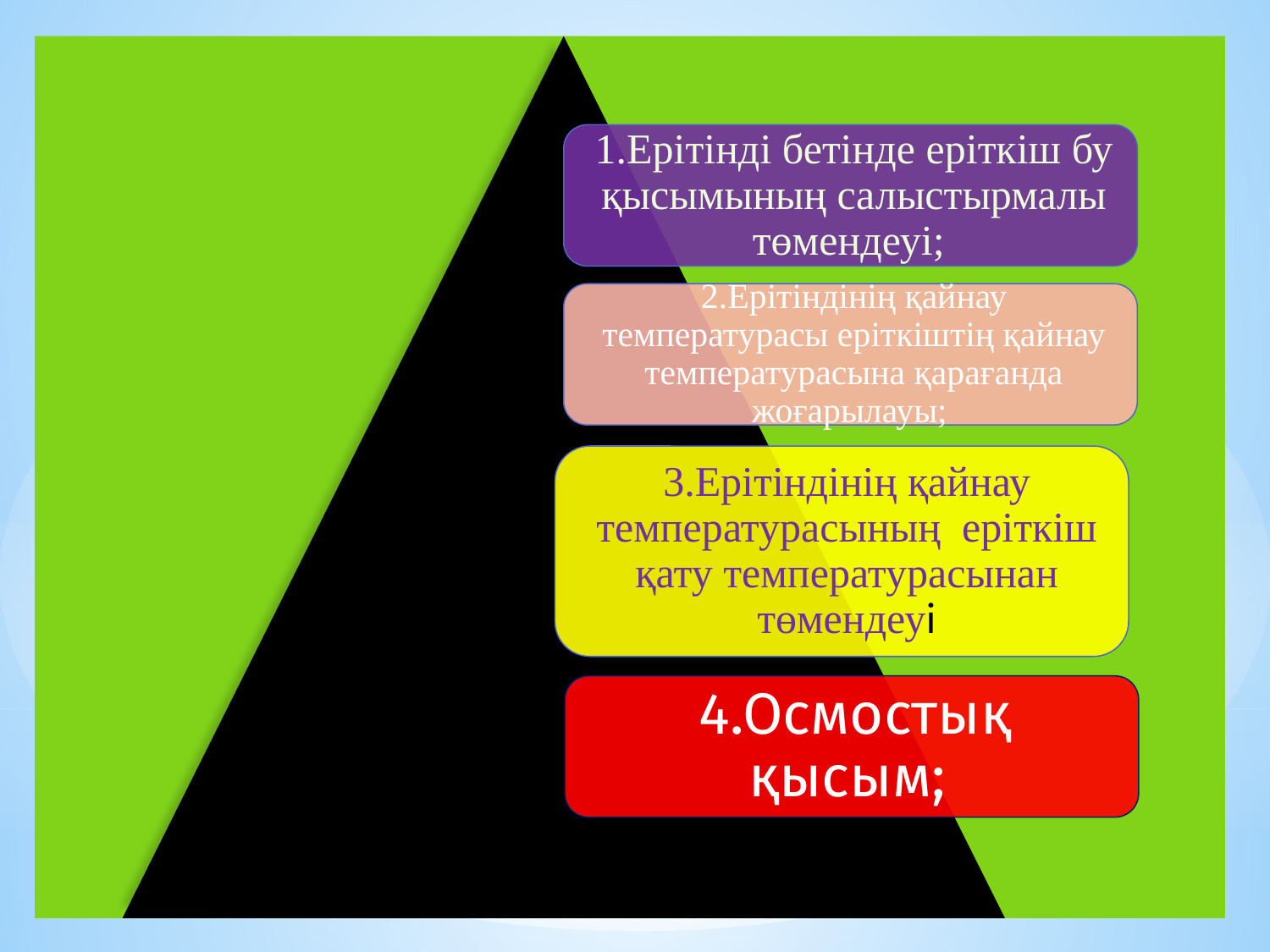

1.Ерітінді бетінде еріткіш бу қысымының салыстырмалы төмендеуі;
2.Ерітіндінің қайнау температурасы еріткіштің қайнау температурасына қарағанда жоғарылауы;
4.Осмостық қысым;
3.Ерітіндінің қайнау температурасының  еріткіш қату температурасынан төмендеуі